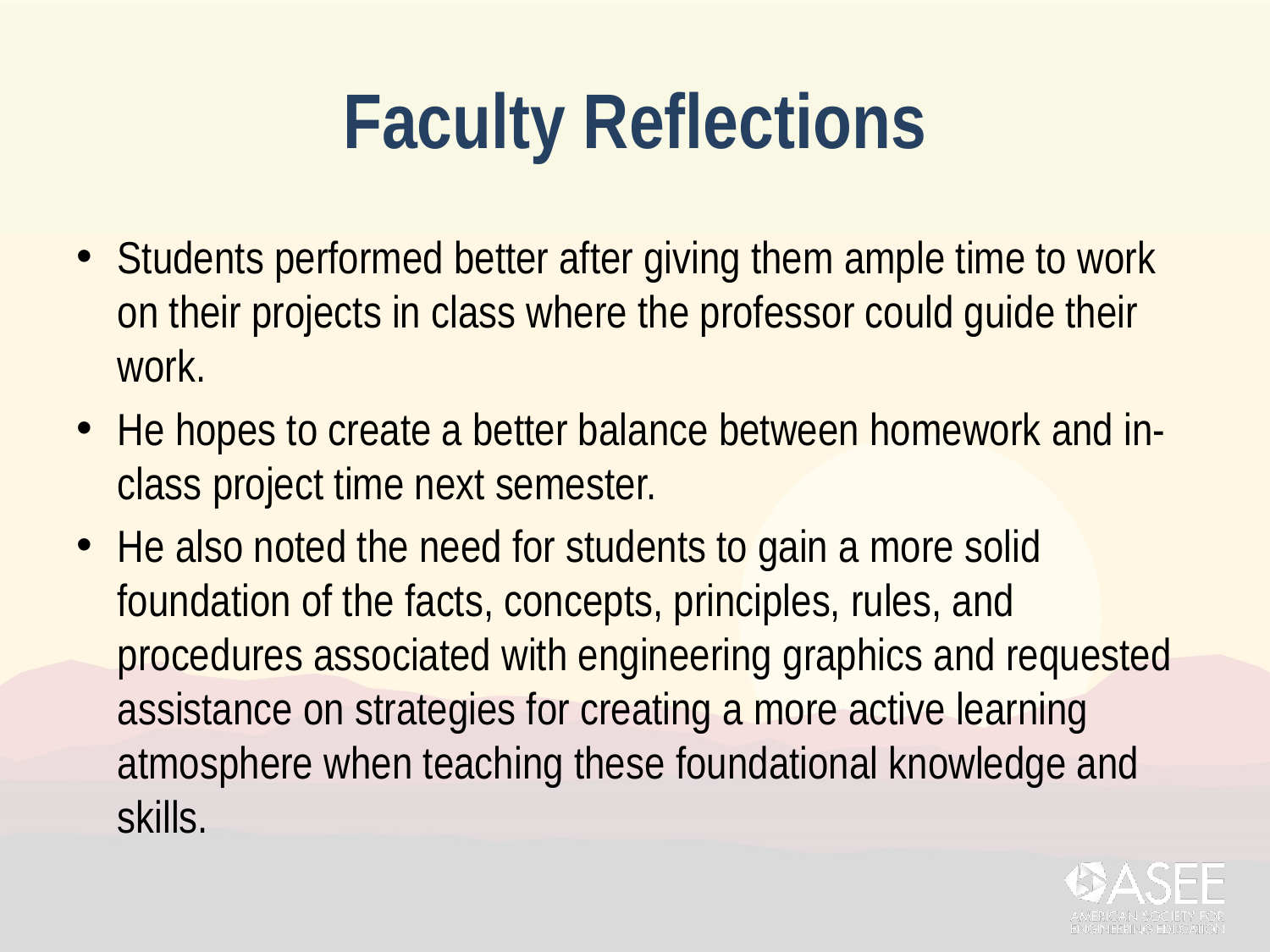

# Faculty Reflections
Students performed better after giving them ample time to work on their projects in class where the professor could guide their work.
He hopes to create a better balance between homework and in-class project time next semester.
He also noted the need for students to gain a more solid foundation of the facts, concepts, principles, rules, and procedures associated with engineering graphics and requested assistance on strategies for creating a more active learning atmosphere when teaching these foundational knowledge and skills.